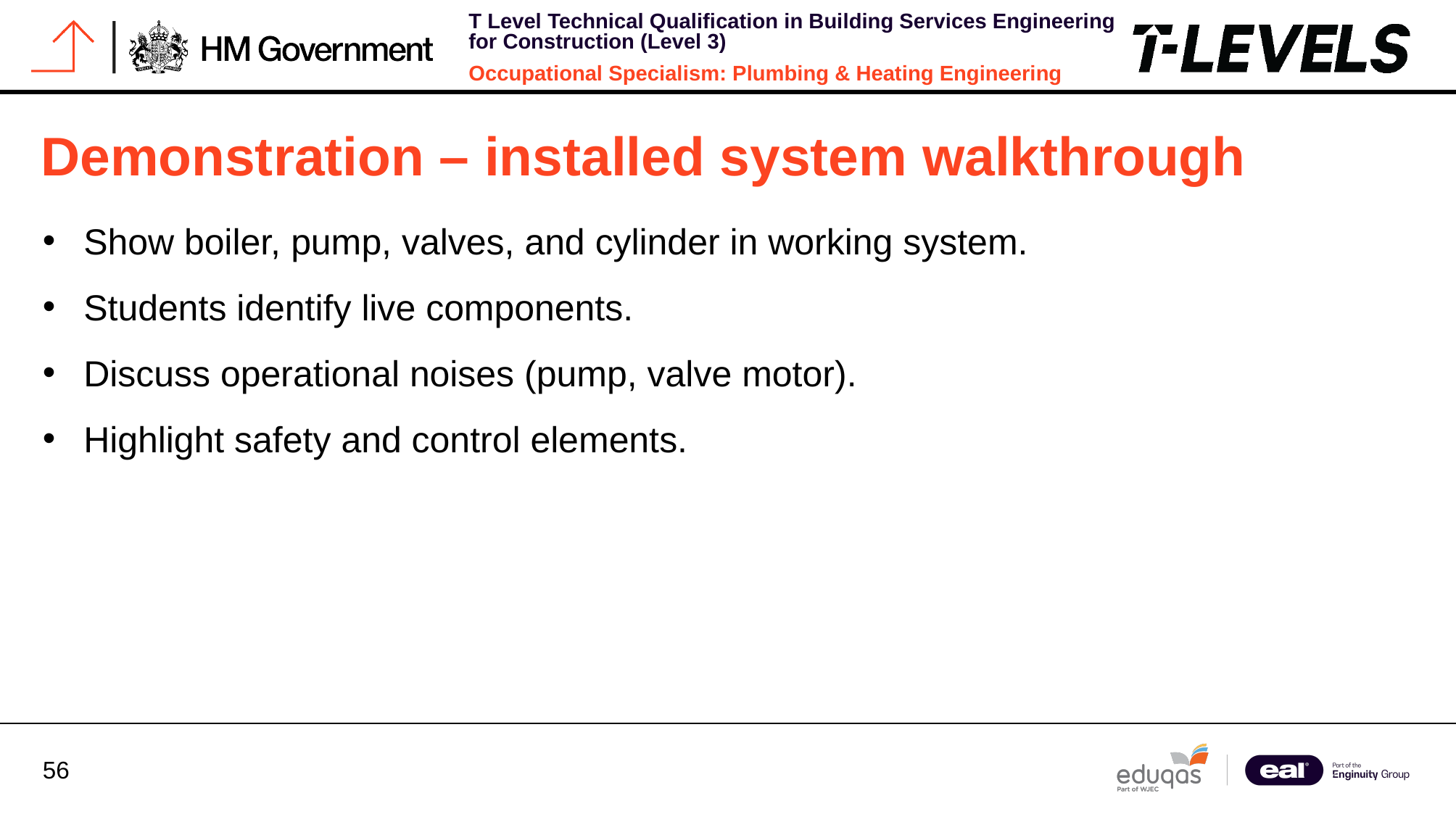

# Demonstration – installed system walkthrough
Show boiler, pump, valves, and cylinder in working system.
Students identify live components.
Discuss operational noises (pump, valve motor).
Highlight safety and control elements.